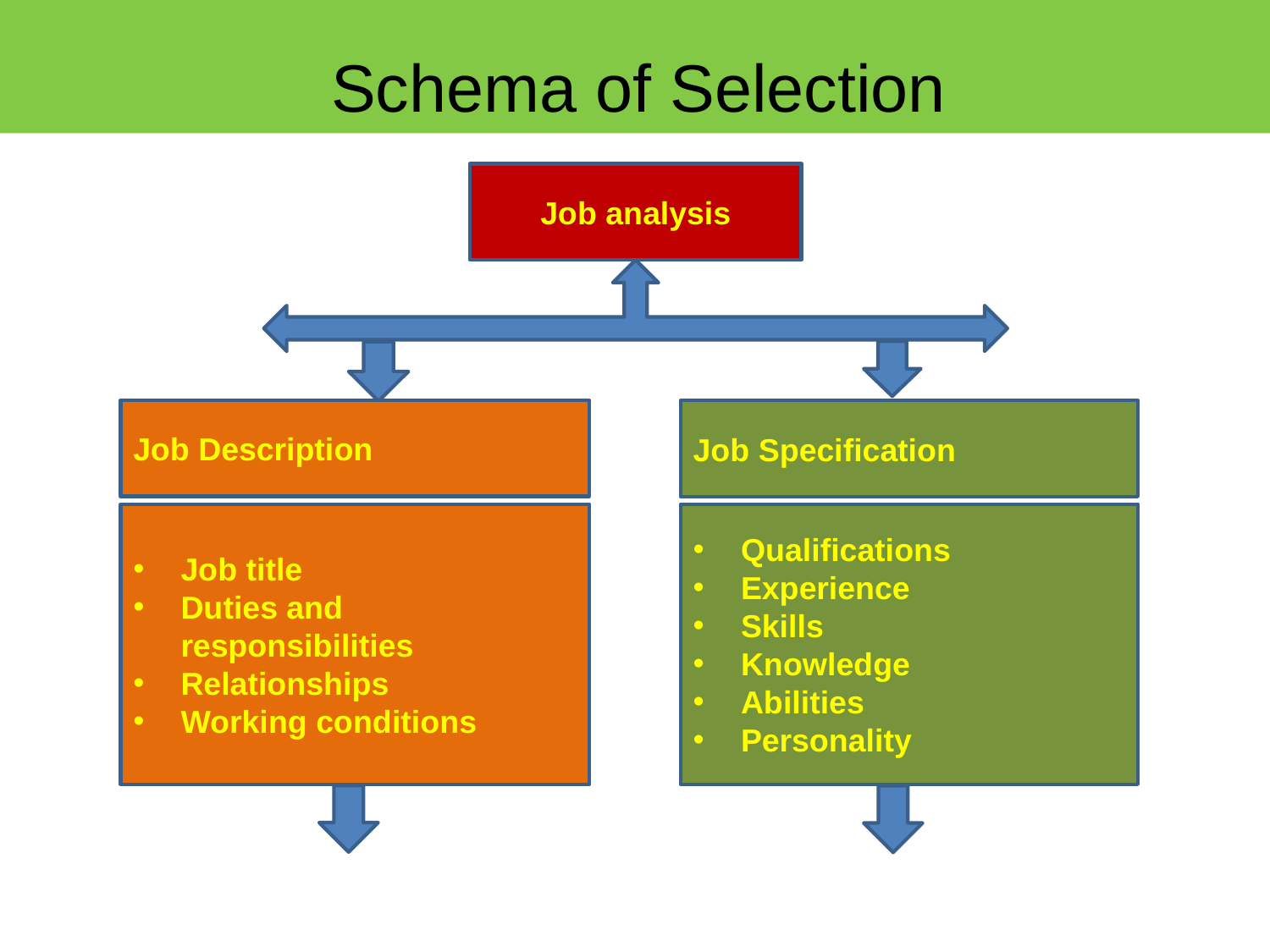

Schema of Selection

Job analysis

Job Description
Job Specification
Job title
Duties and responsibilities
Relationships
Working conditions
Qualifications
Experience
Skills
Knowledge
Abilities
Personality